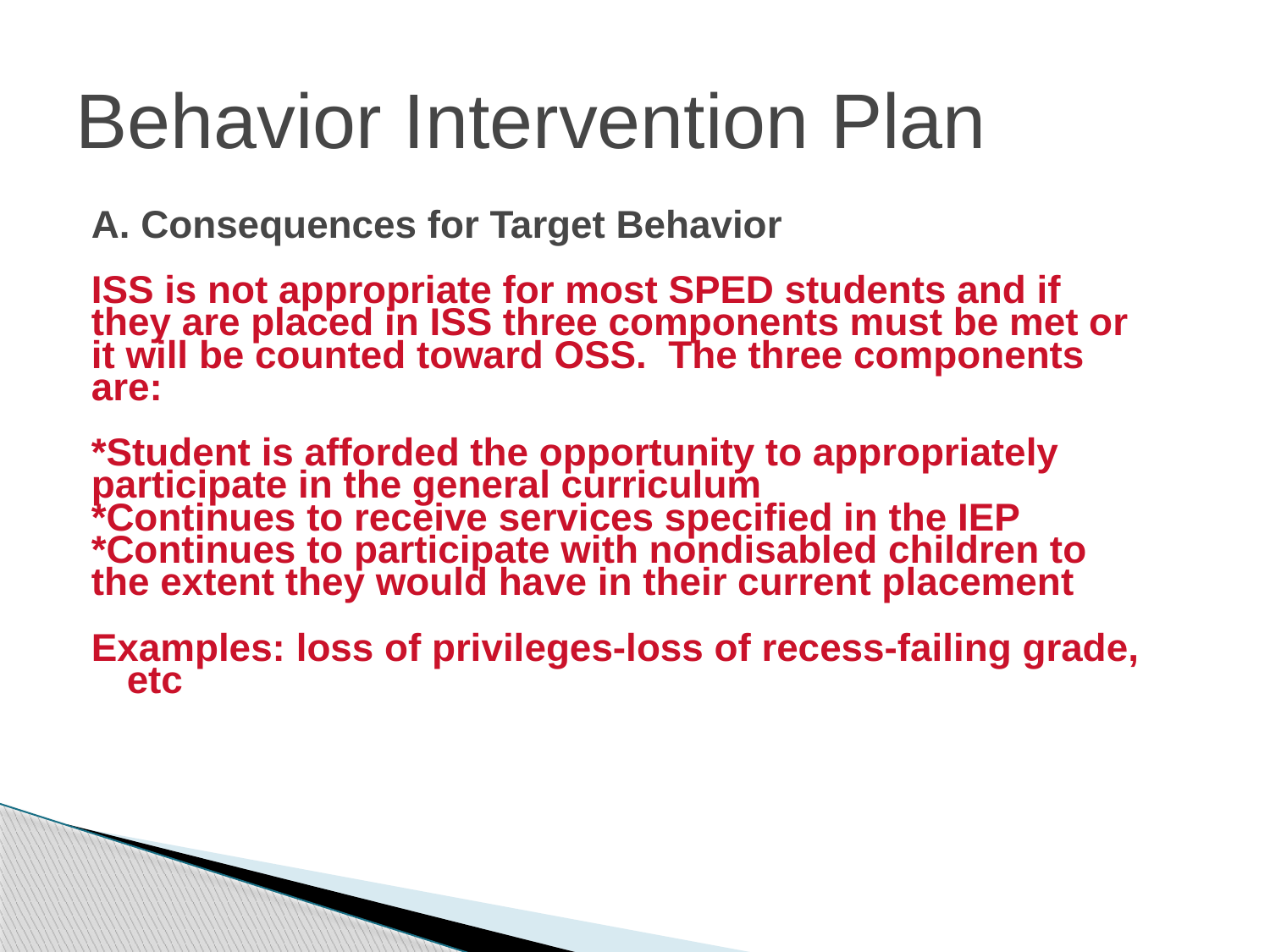

# Behavior Intervention Plan
A. Consequences for Target Behavior

ISS is not appropriate for most SPED students and if
they are placed in ISS three components must be met or
it will be counted toward OSS.  The three components
are:

*Student is afforded the opportunity to appropriately
participate in the general curriculum
*Continues to receive services specified in the IEP
*Continues to participate with nondisabled children to
the extent they would have in their current placement

Examples: loss of privileges-loss of recess-failing grade, etc